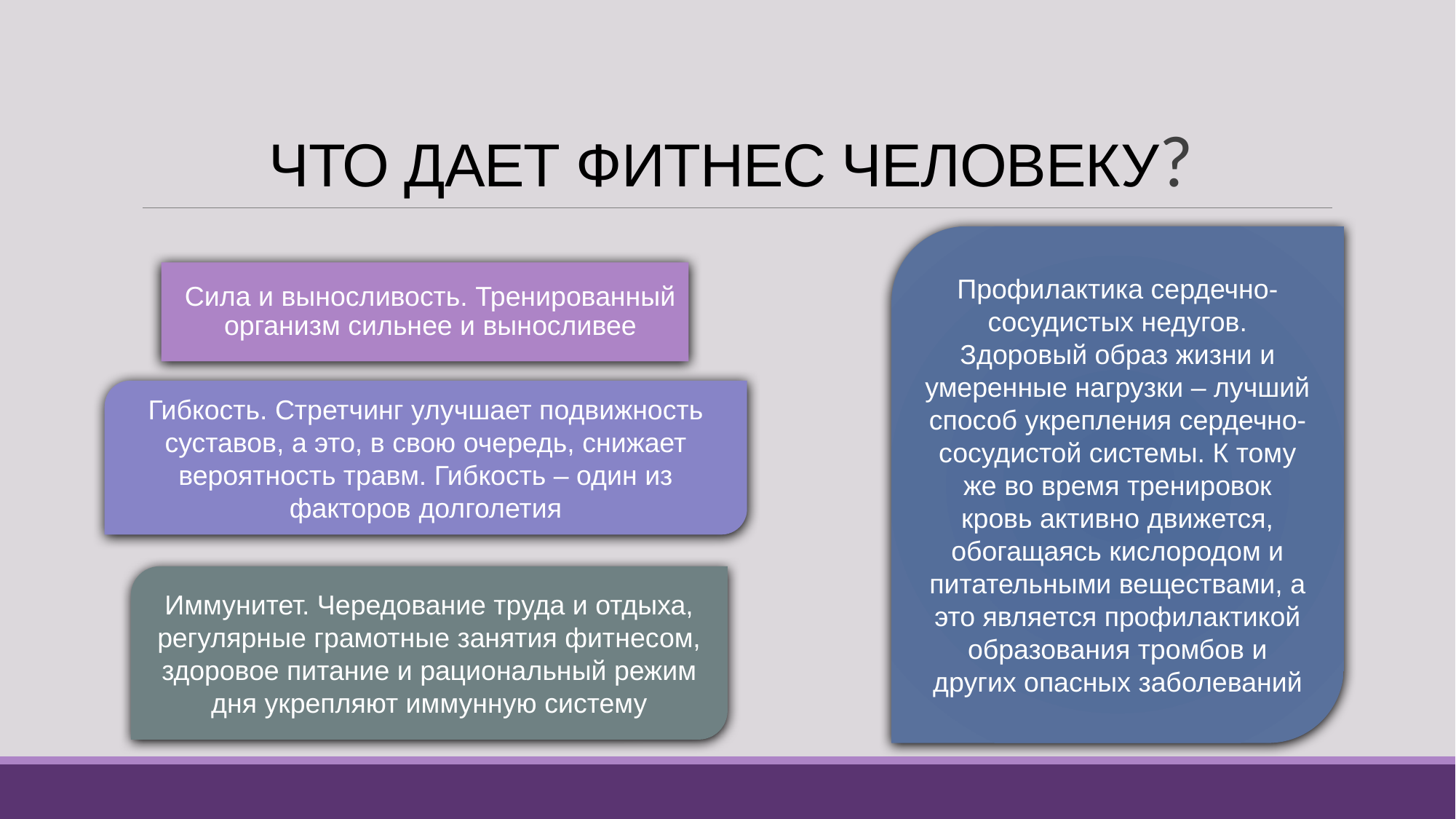

# ЧТО ДАЕТ ФИТНЕС ЧЕЛОВЕКУ?
Профилактика сердечно-сосудистых недугов. Здоровый образ жизни и умеренные нагрузки – лучший способ укрепления сердечно-сосудистой системы. К тому же во время тренировок кровь активно движется, обогащаясь кислородом и питательными веществами, а это является профилактикой образования тромбов и других опасных заболеваний
Сила и выносливость. Тренированный организм сильнее и выносливее
Гибкость. Стретчинг улучшает подвижность суставов, а это, в свою очередь, снижает вероятность травм. Гибкость – один из факторов долголетия
Иммунитет. Чередование труда и отдыха, регулярные грамотные занятия фитнесом, здоровое питание и рациональный режим дня укрепляют иммунную систему